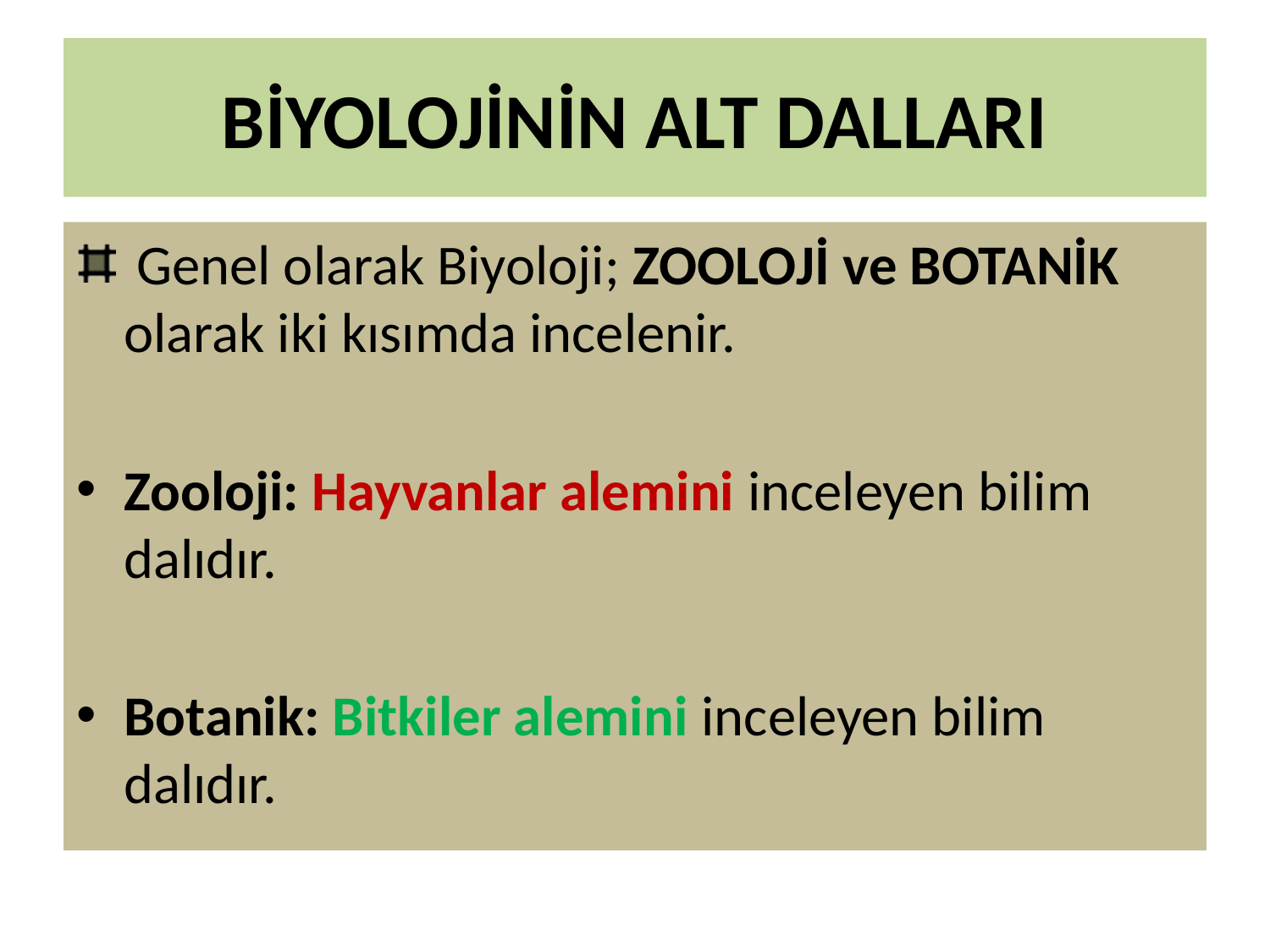

# BİYOLOJİNİN ALT DALLARI
 Genel olarak Biyoloji; ZOOLOJİ ve BOTANİK olarak iki kısımda incelenir.

Zooloji: Hayvanlar alemini inceleyen bilim dalıdır.

Botanik: Bitkiler alemini inceleyen bilim dalıdır.